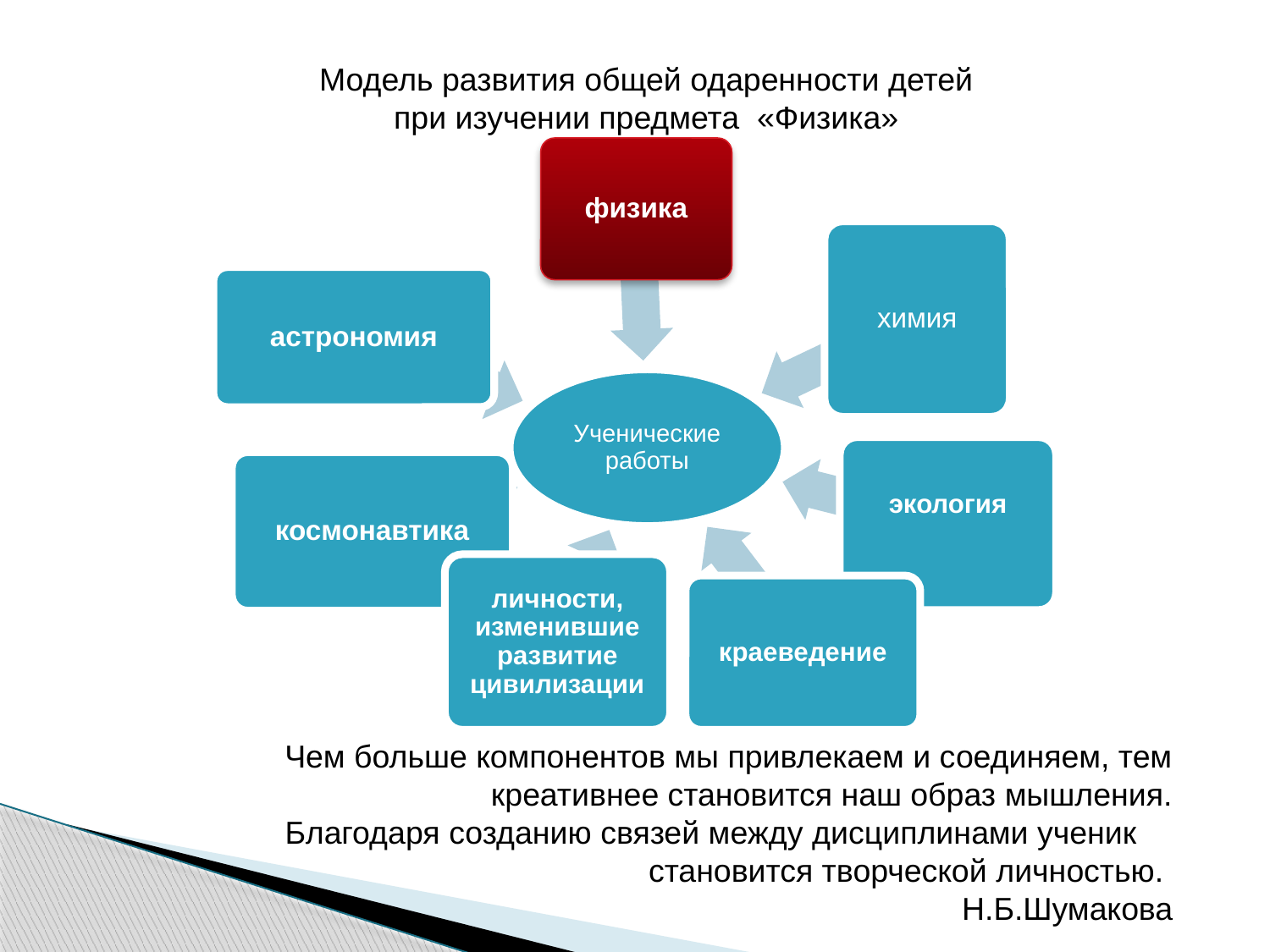

Модель развития общей одаренности детей
при изучении предмета  «Физика»
Ученические работы
физика
экология

астрономия
космонавтика
личности, изменившие развитие цивилизации
краеведение
химия
Чем больше компонентов мы привлекаем и соединяем, тем креативнее становится наш образ мышления.
 Благодаря созданию связей между дисциплинами ученик     становится творческой личностью.
Н.Б.Шумакова